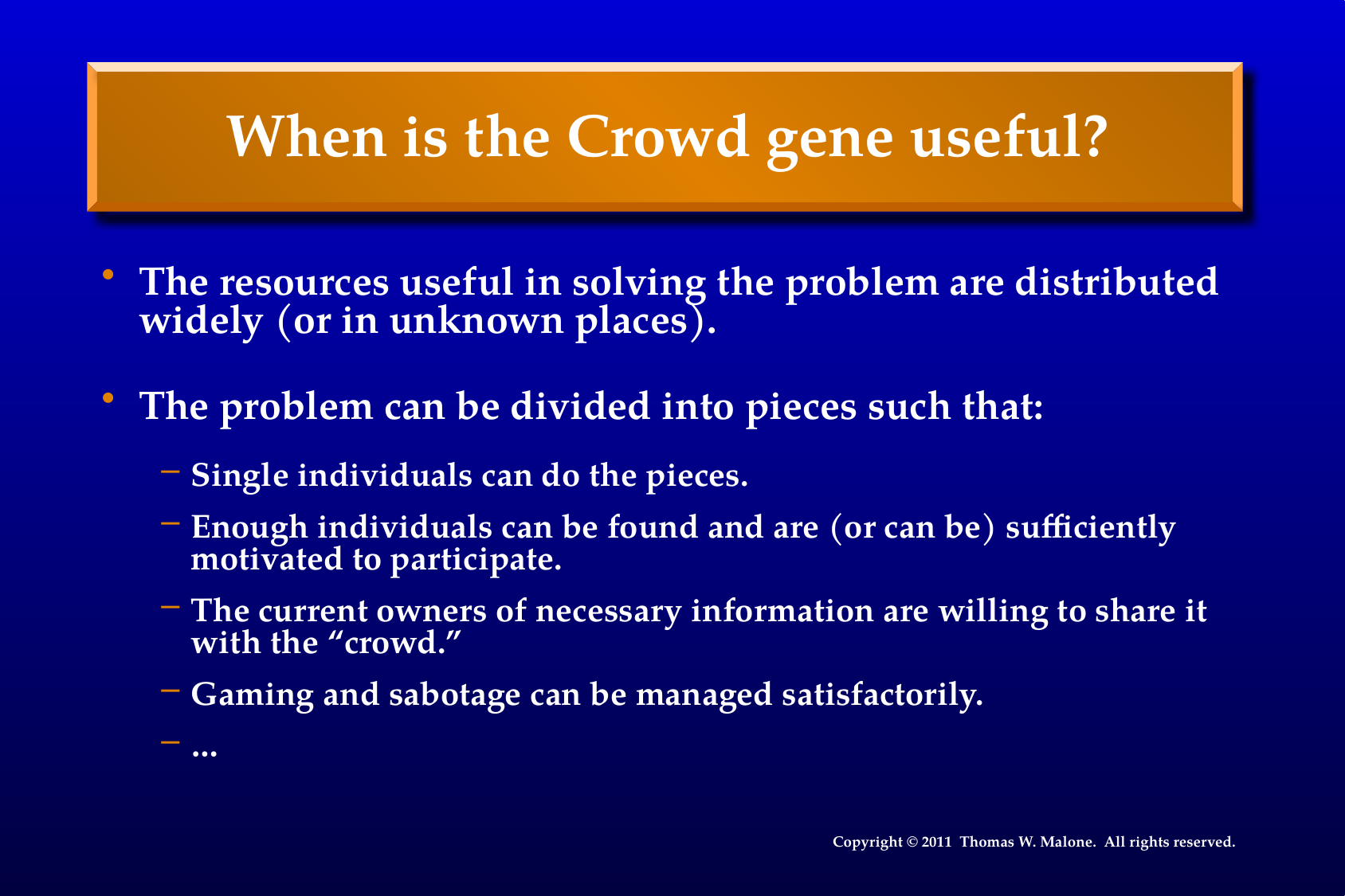

# When is the Crowd gene useful?
The resources useful in solving the problem are distributed widely (or in unknown places).
The problem can be divided into pieces such that:
Single individuals can do the pieces.
Enough individuals can be found and are (or can be) sufficiently motivated to participate.
The current owners of necessary information are willing to share it with the “crowd.”
Gaming and sabotage can be managed satisfactorily.
…